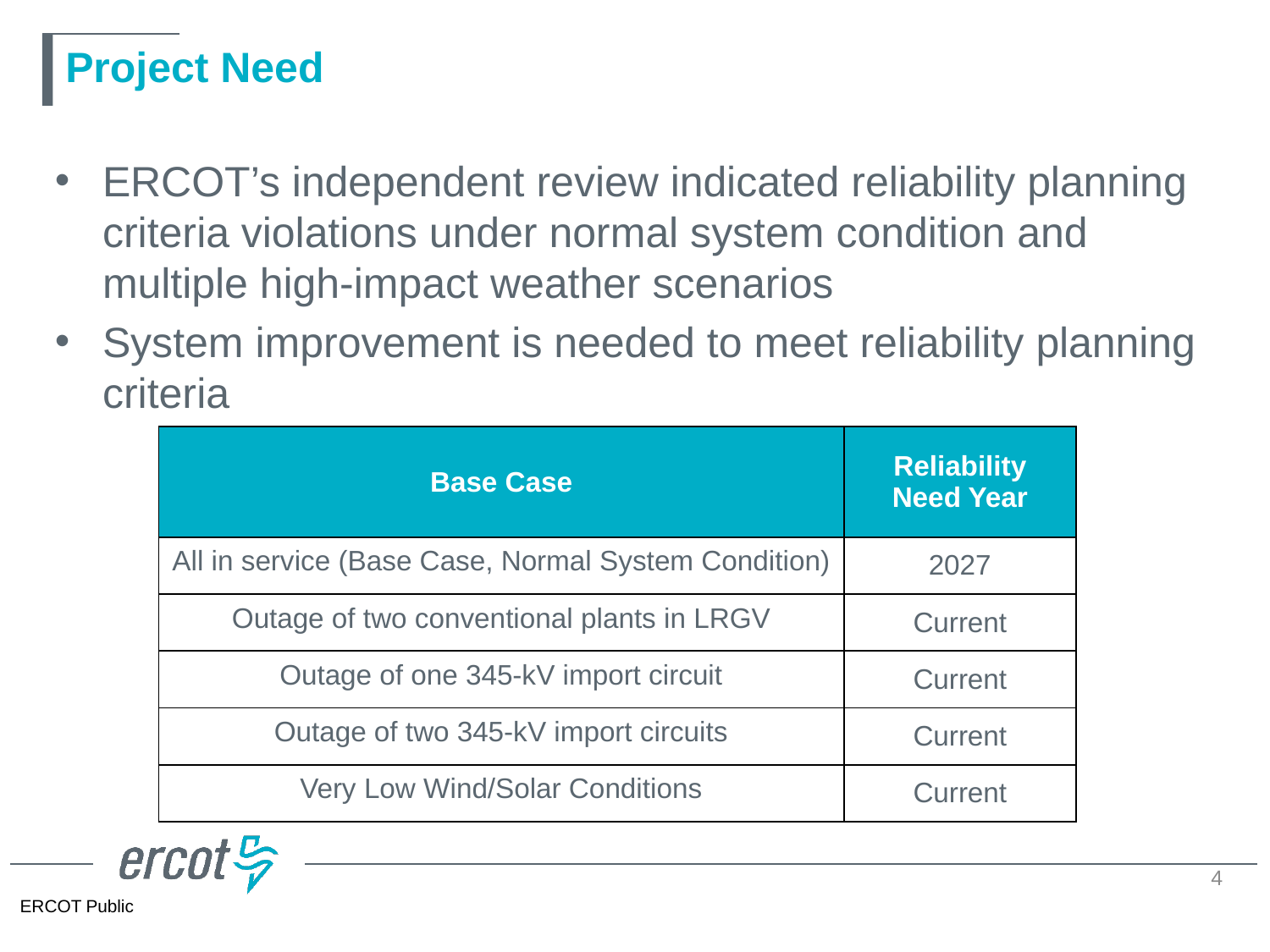

# Project Need
ERCOT’s independent review indicated reliability planning criteria violations under normal system condition and multiple high-impact weather scenarios
System improvement is needed to meet reliability planning criteria

| Base Case | Reliability Need Year |
| --- | --- |
| All in service (Base Case, Normal System Condition) | 2027 |
| Outage of two conventional plants in LRGV | Current |
| Outage of one 345-kV import circuit | Current |
| Outage of two 345-kV import circuits | Current |
| Very Low Wind/Solar Conditions | Current |
4